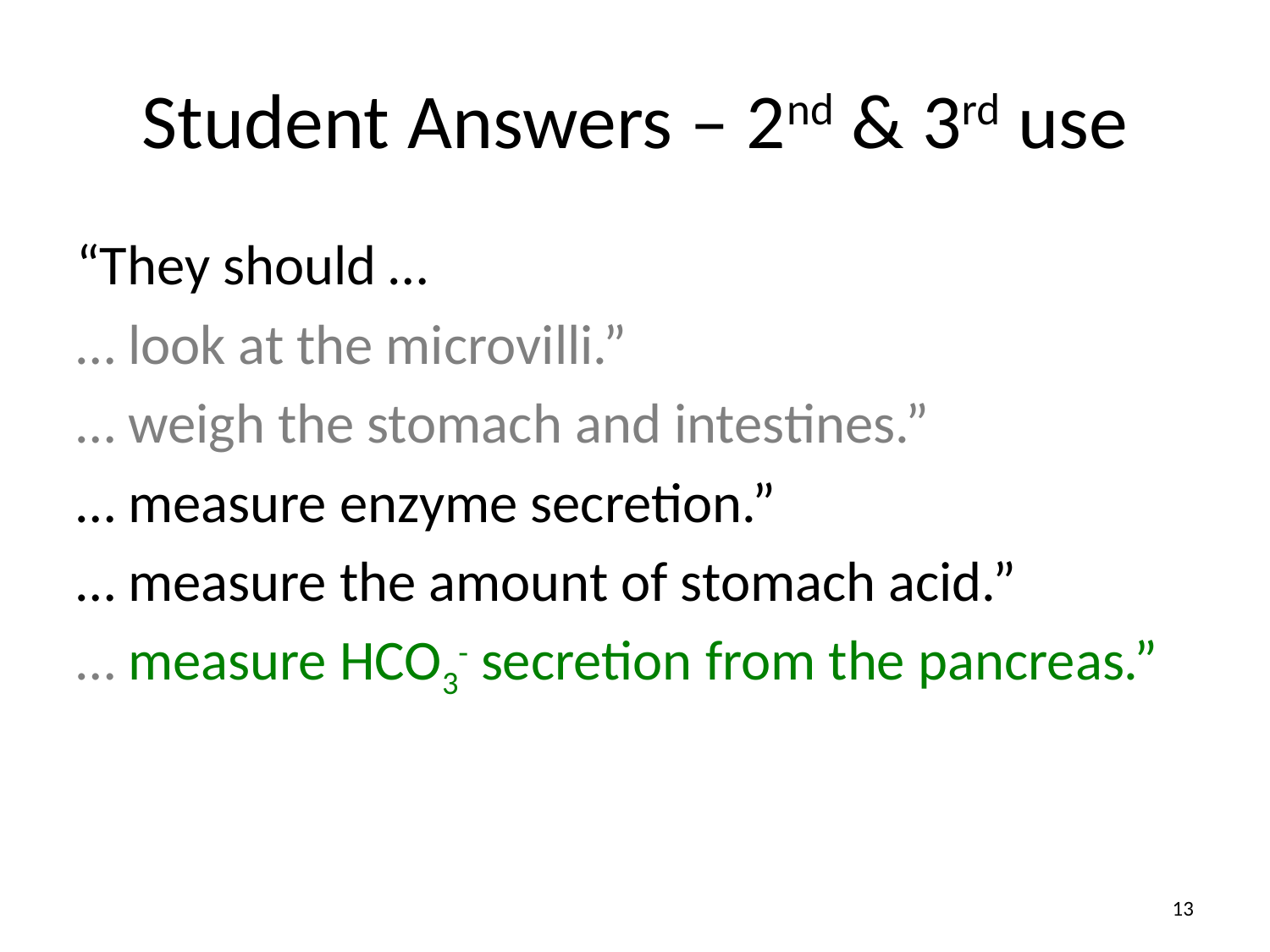

# Student Answers – 2nd & 3rd use
“They should …
… look at the microvilli.”
… weigh the stomach and intestines.”
… measure enzyme secretion.”
… measure the amount of stomach acid.”
… measure HCO3- secretion from the pancreas.”
13